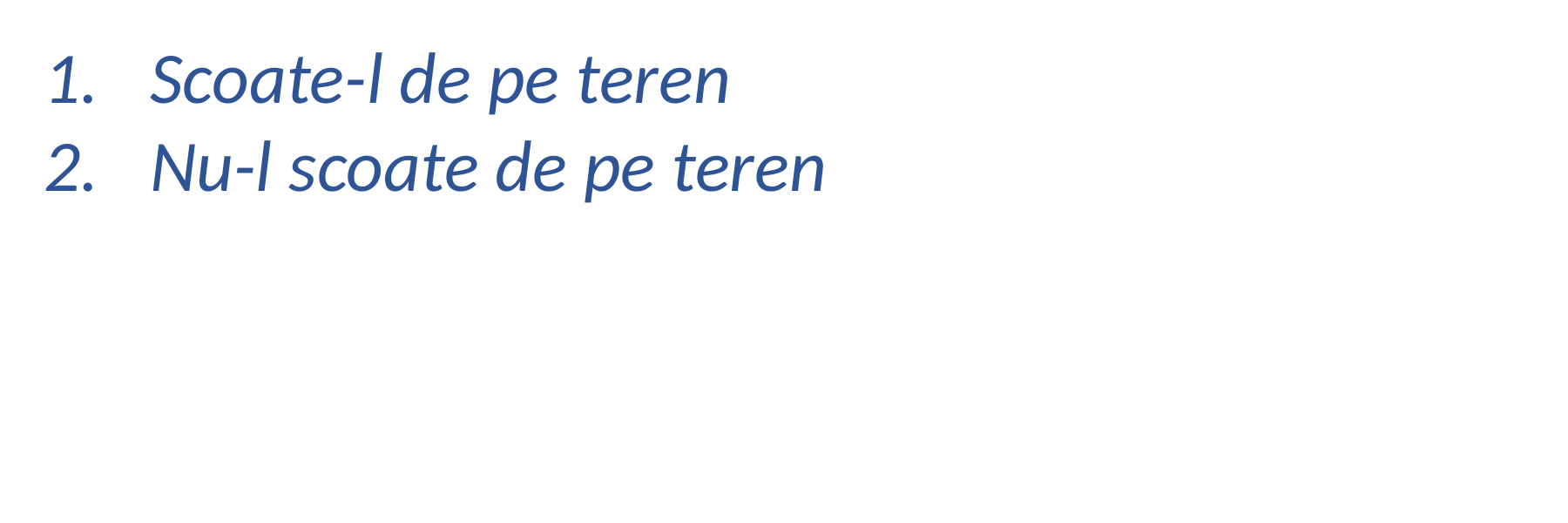

Scoate-l de pe teren
Nu-l scoate de pe teren